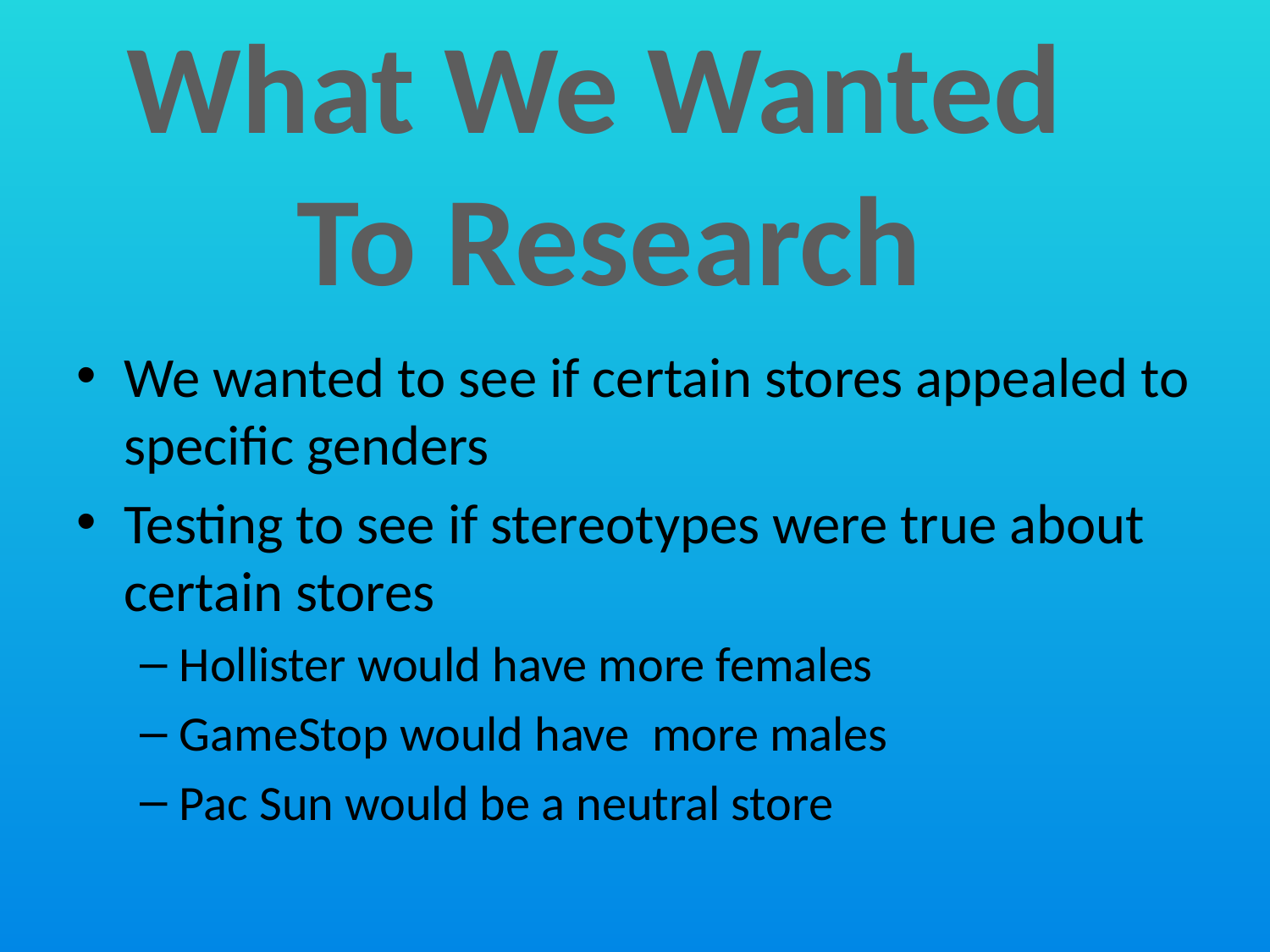

What We Wanted
To Research
We wanted to see if certain stores appealed to specific genders
Testing to see if stereotypes were true about certain stores
Hollister would have more females
GameStop would have  more males
Pac Sun would be a neutral store